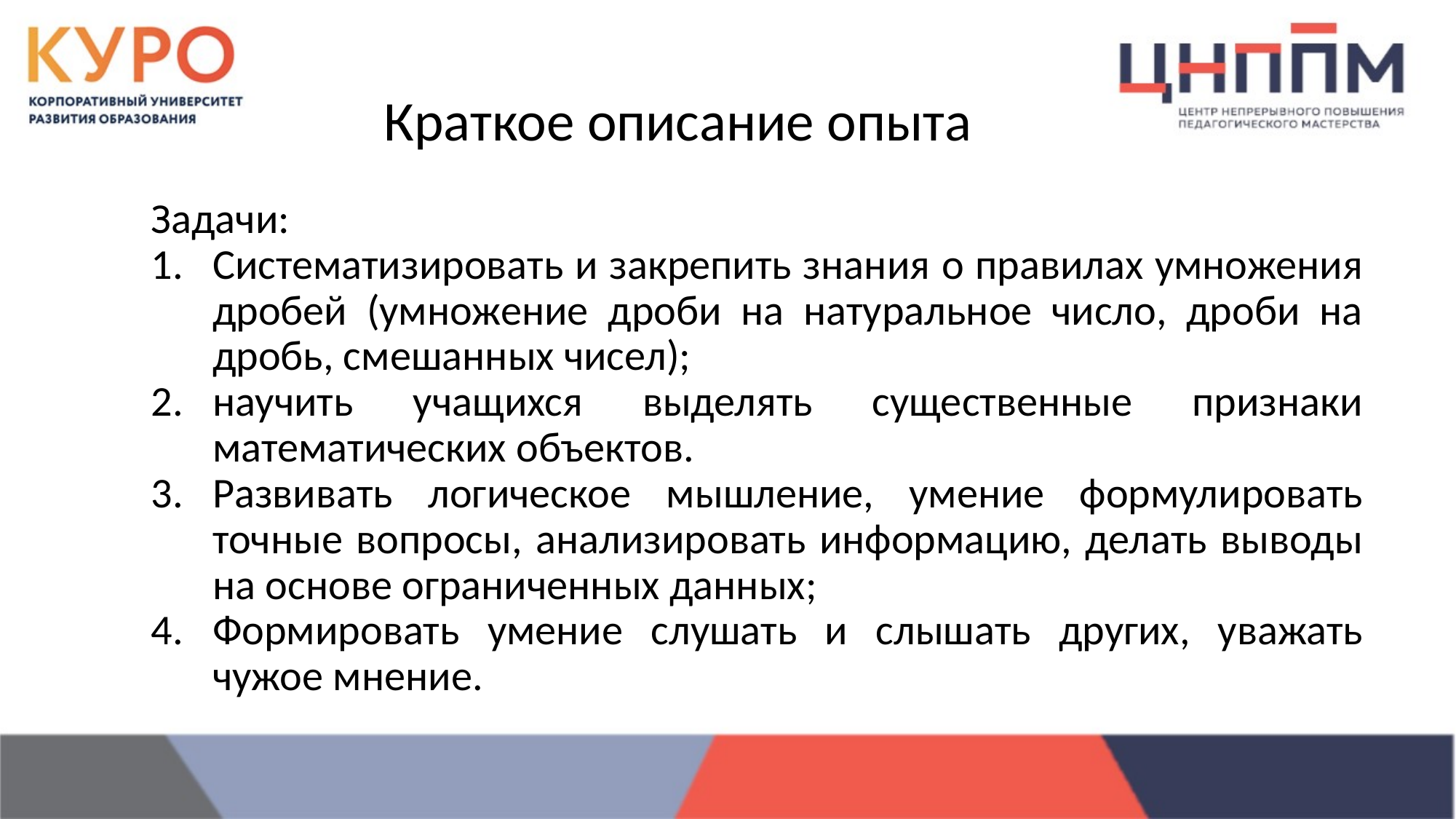

# Краткое описание опыта
Задачи:
Систематизировать и закрепить знания о правилах умножения дробей (умножение дроби на натуральное число, дроби на дробь, смешанных чисел);
научить учащихся выделять существенные признаки математических объектов.
Развивать логическое мышление, умение формулировать точные вопросы, анализировать информацию, делать выводы на основе ограниченных данных;
Формировать умение слушать и слышать других, уважать чужое мнение.